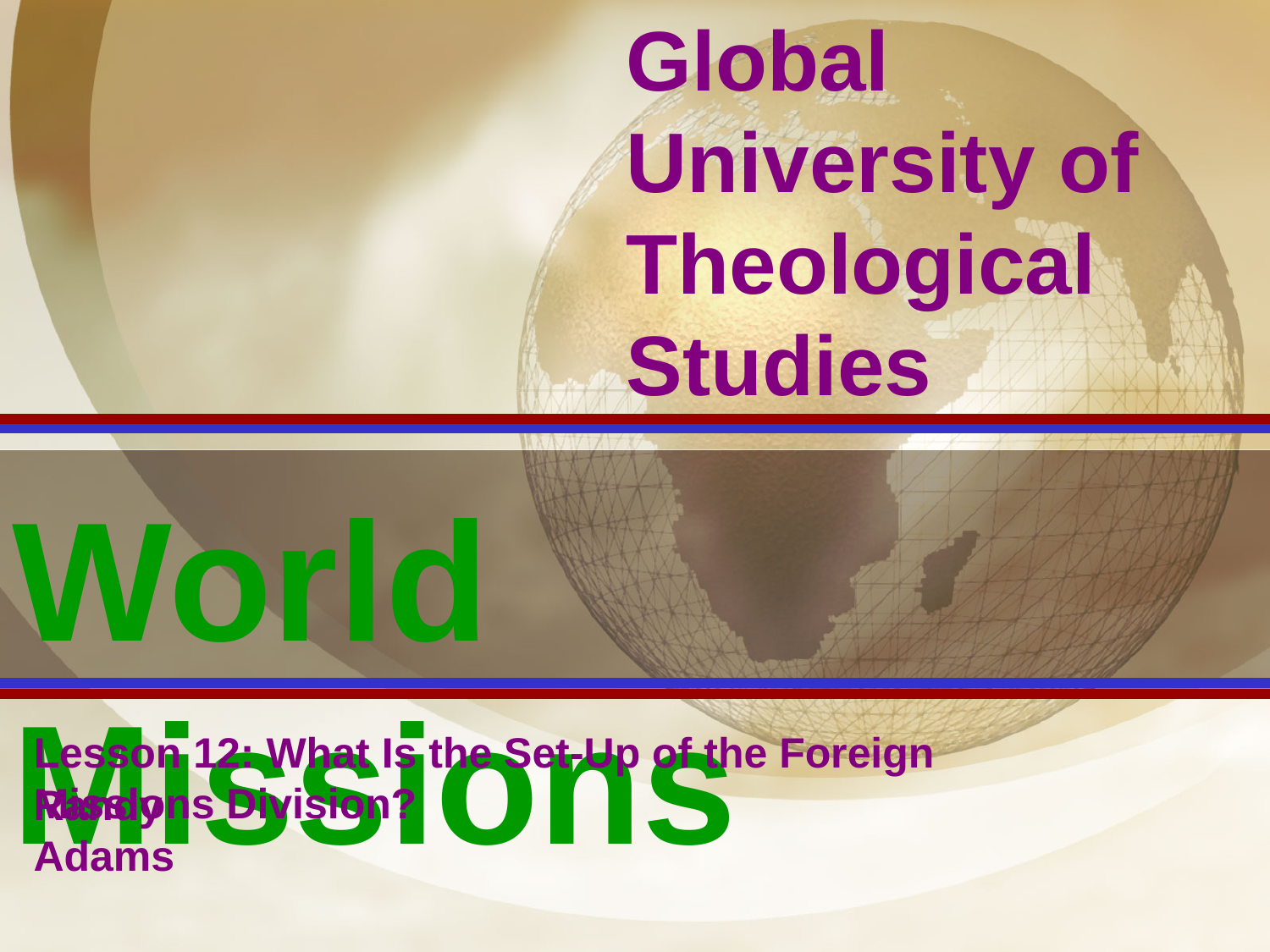

Global University of Theological Studies
World Missions
Lesson 12: What Is the Set-Up of the Foreign Missions Division?
Randy Adams